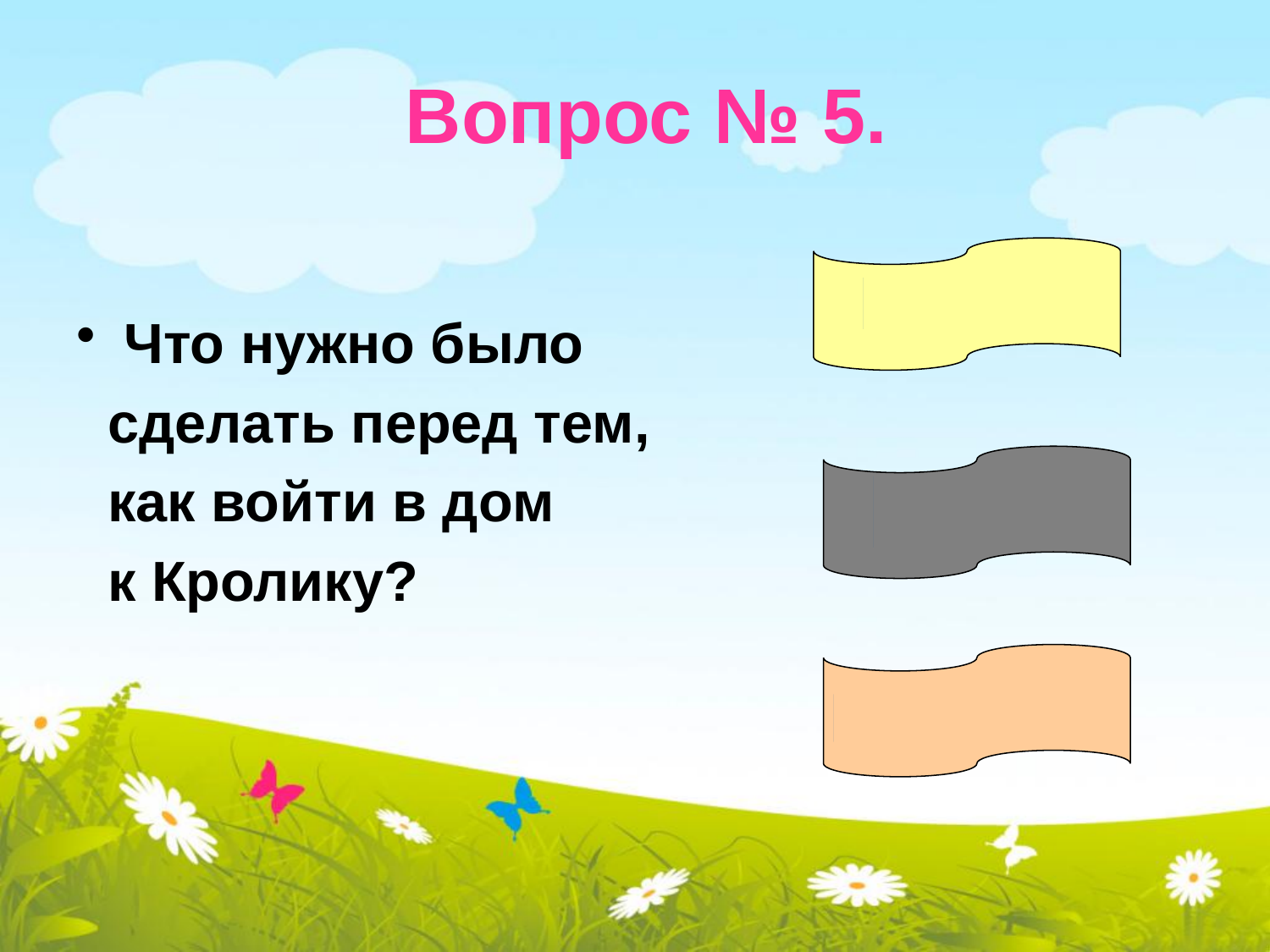

# Вопрос № 5.

Что нужно было
  сделать перед тем,
  как войти в дом
  к Кролику?

Позвонить

Постучать
в дверь

Вытереть ноги